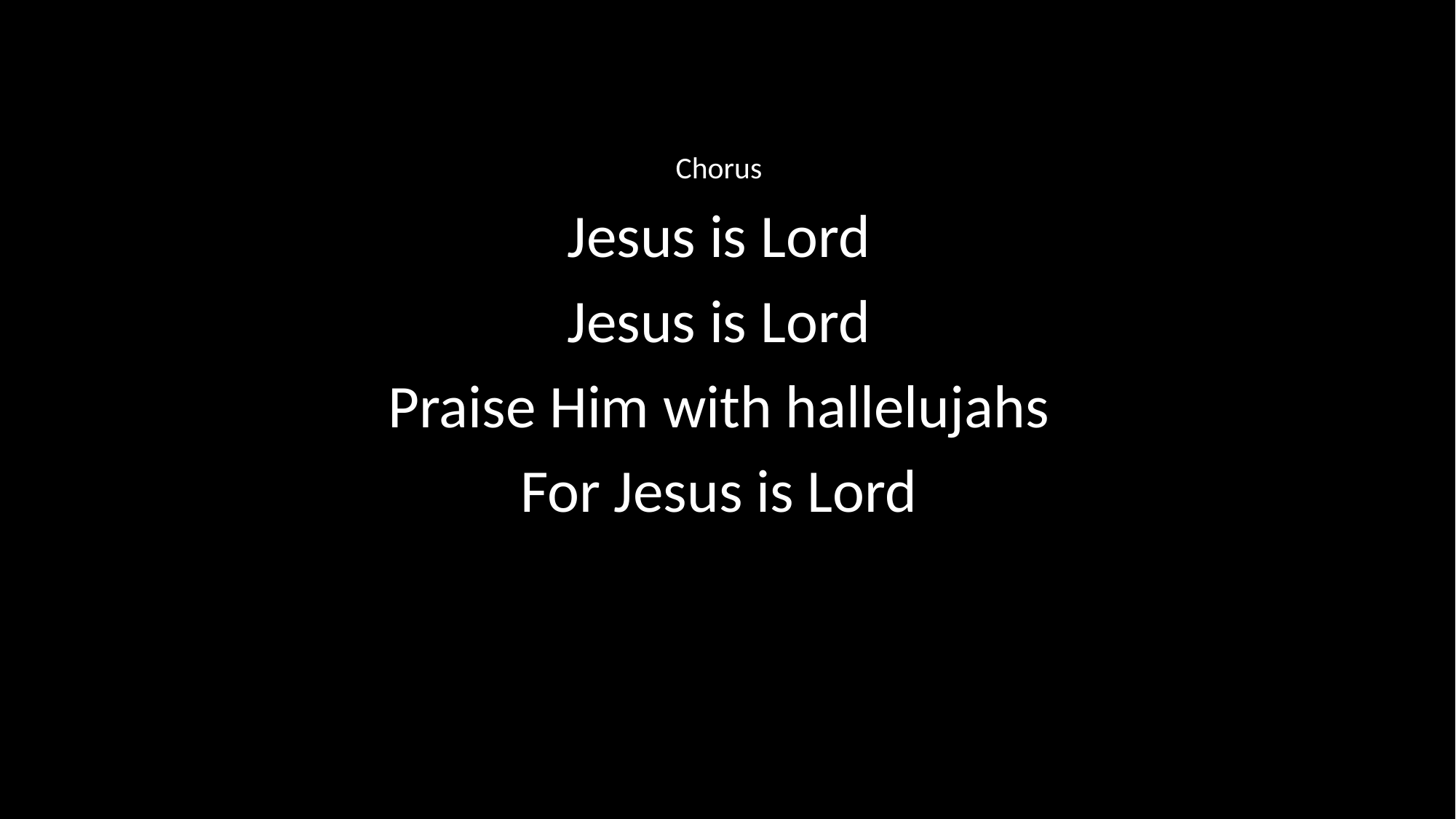

Chorus
Jesus is Lord
Jesus is Lord
Praise Him with hallelujahs
For Jesus is Lord